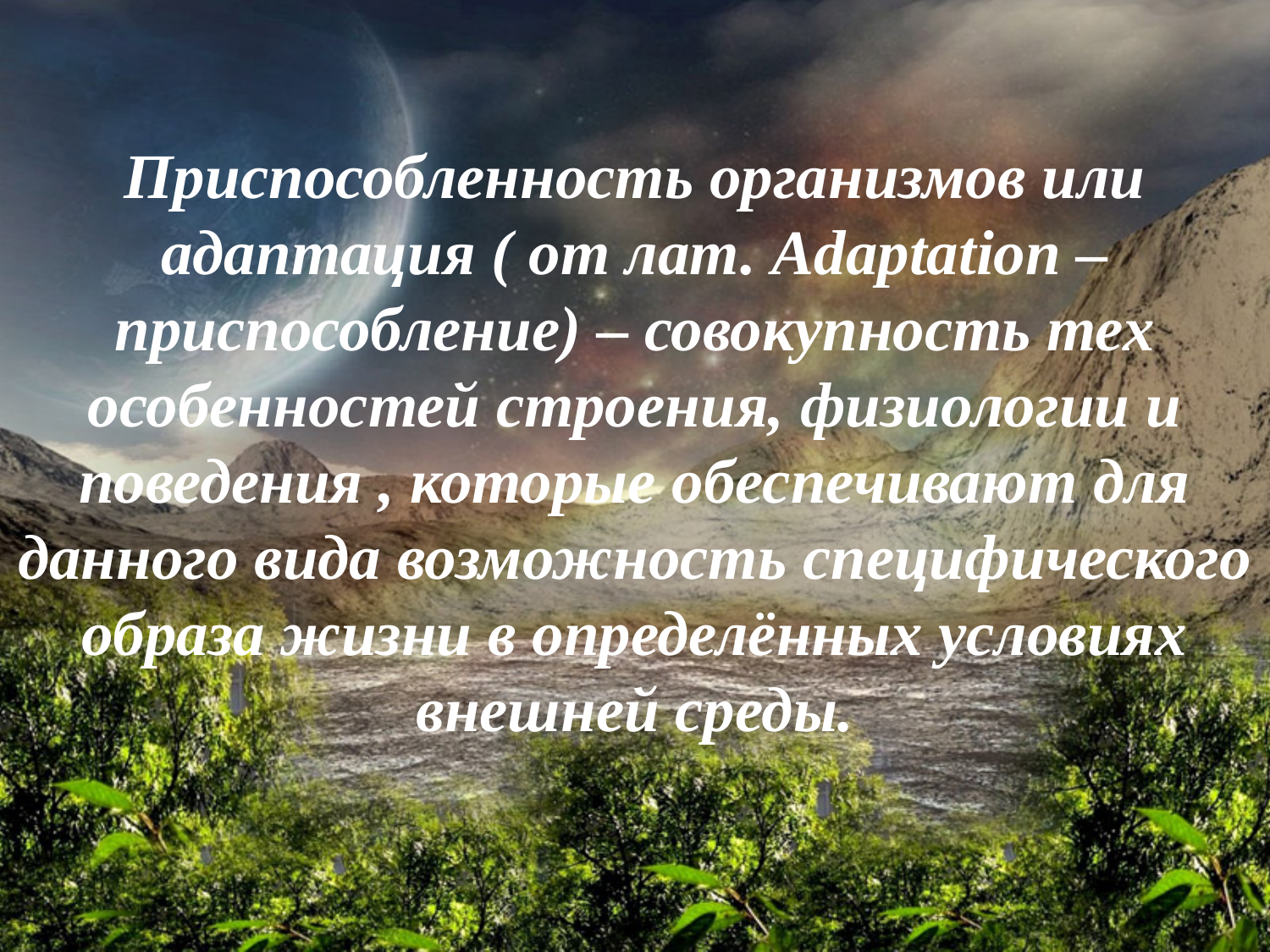

Приспособленность организмов или адаптация ( от лат. Adaptation – приспособление) – совокупность тех особенностей строения, физиологии и поведения , которые обеспечивают для данного вида возможность специфического образа жизни в определённых условиях внешней среды.